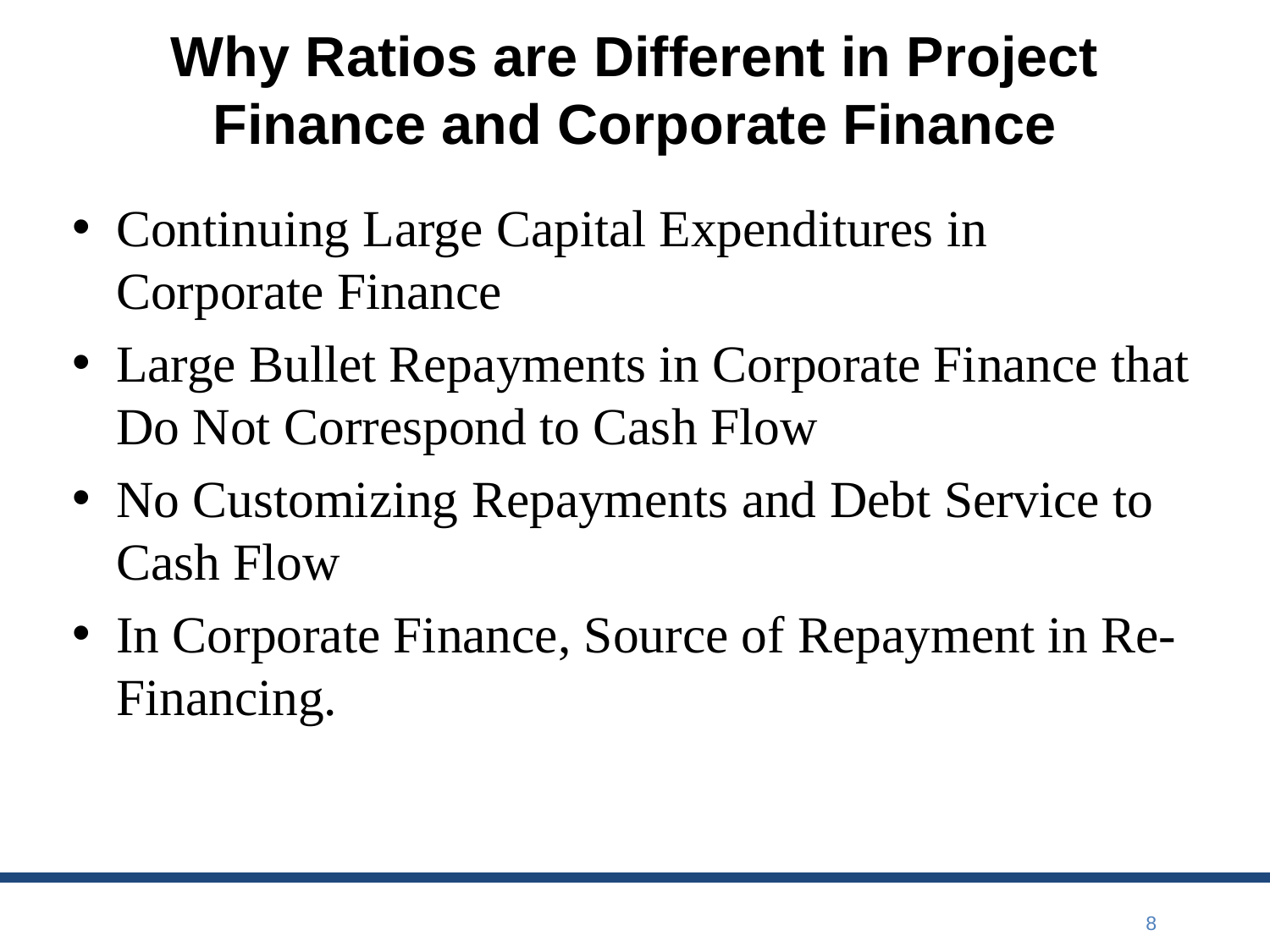

# Why Ratios are Different in Project Finance and Corporate Finance
Continuing Large Capital Expenditures in Corporate Finance
Large Bullet Repayments in Corporate Finance that Do Not Correspond to Cash Flow
No Customizing Repayments and Debt Service to Cash Flow
In Corporate Finance, Source of Repayment in Re-Financing.